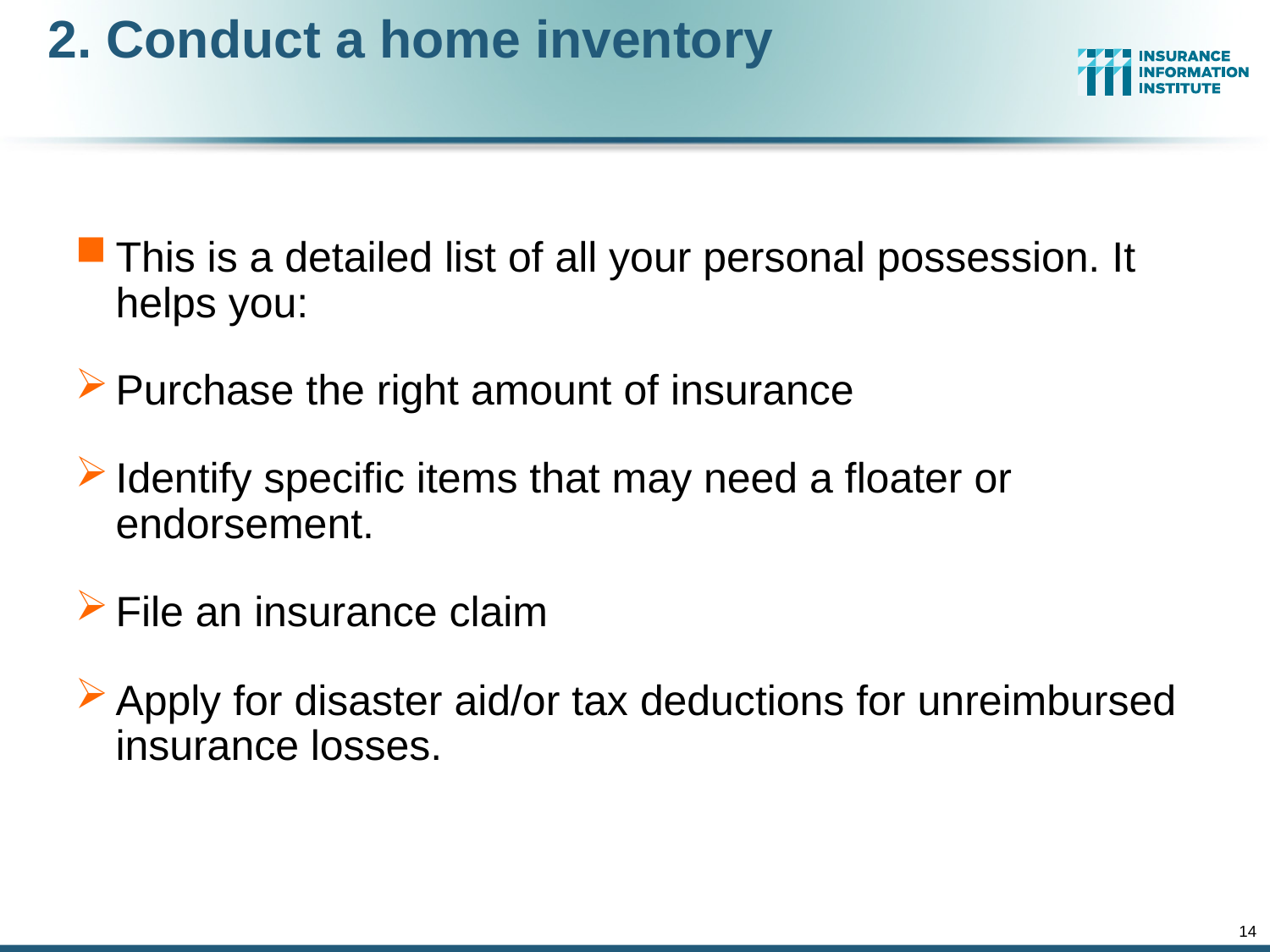

# 2. Conduct a home inventory
This is a detailed list of all your personal possession. It helps you:
Purchase the right amount of insurance
Identify specific items that may need a floater or endorsement.
File an insurance claim
Apply for disaster aid/or tax deductions for unreimbursed insurance losses.
14
12/01/09 - 9pm
eSlide – P6466 – The Financial Crisis and the Future of the P/C